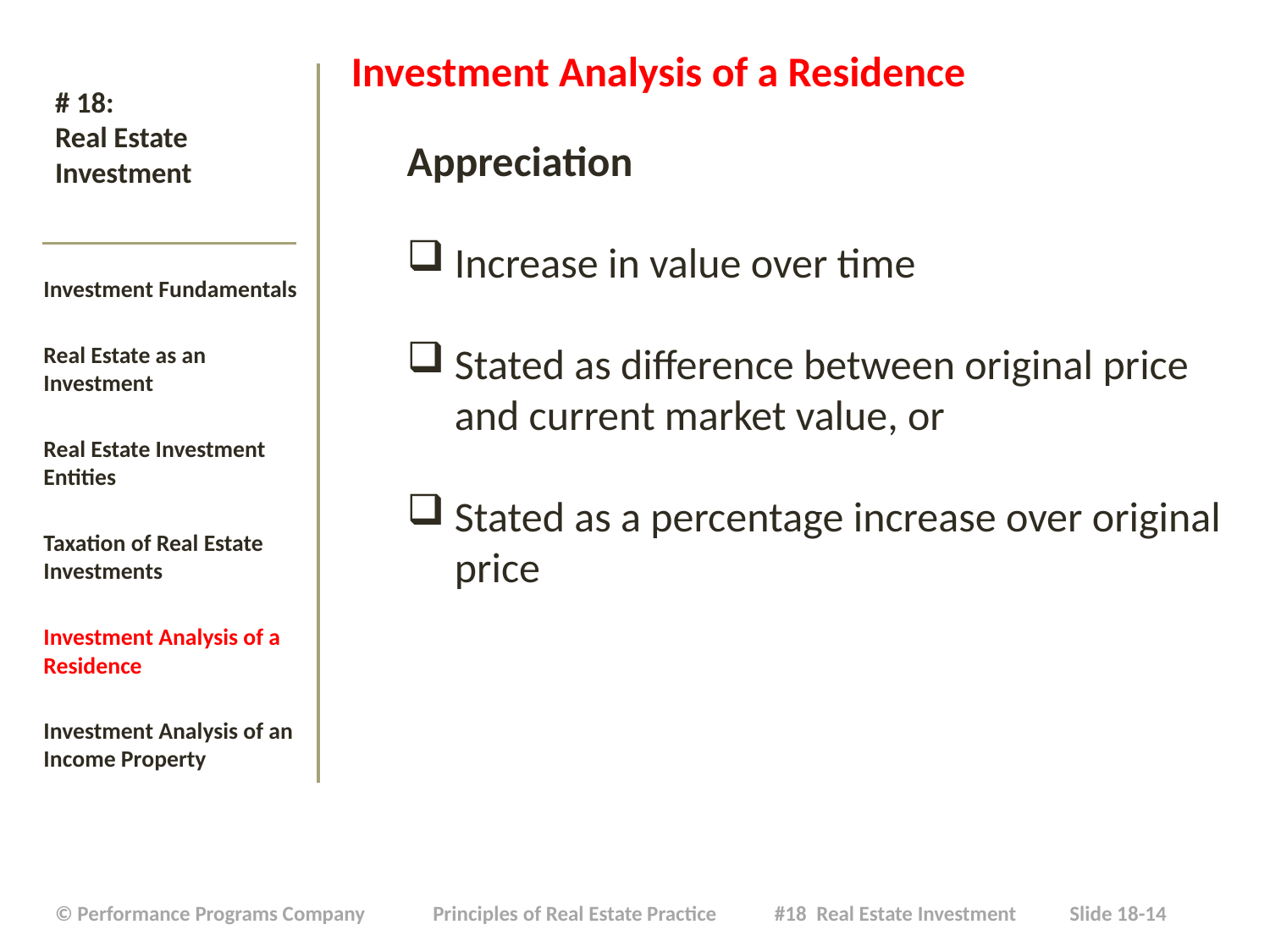

Investment Analysis of a Residence

Appreciation

Increase in value over time
Stated as difference between original price and current market value, or
Stated as a percentage increase over original price
# # 18: Real Estate Investment

Investment Fundamentals

Real Estate as an Investment

Real Estate Investment Entities

Taxation of Real Estate Investments

Investment Analysis of a Residence

Investment Analysis of an Income Property

| © Performance Programs Company Principles of Real Estate Practice #18 Real Estate Investment Slide 18-14 |
| --- |